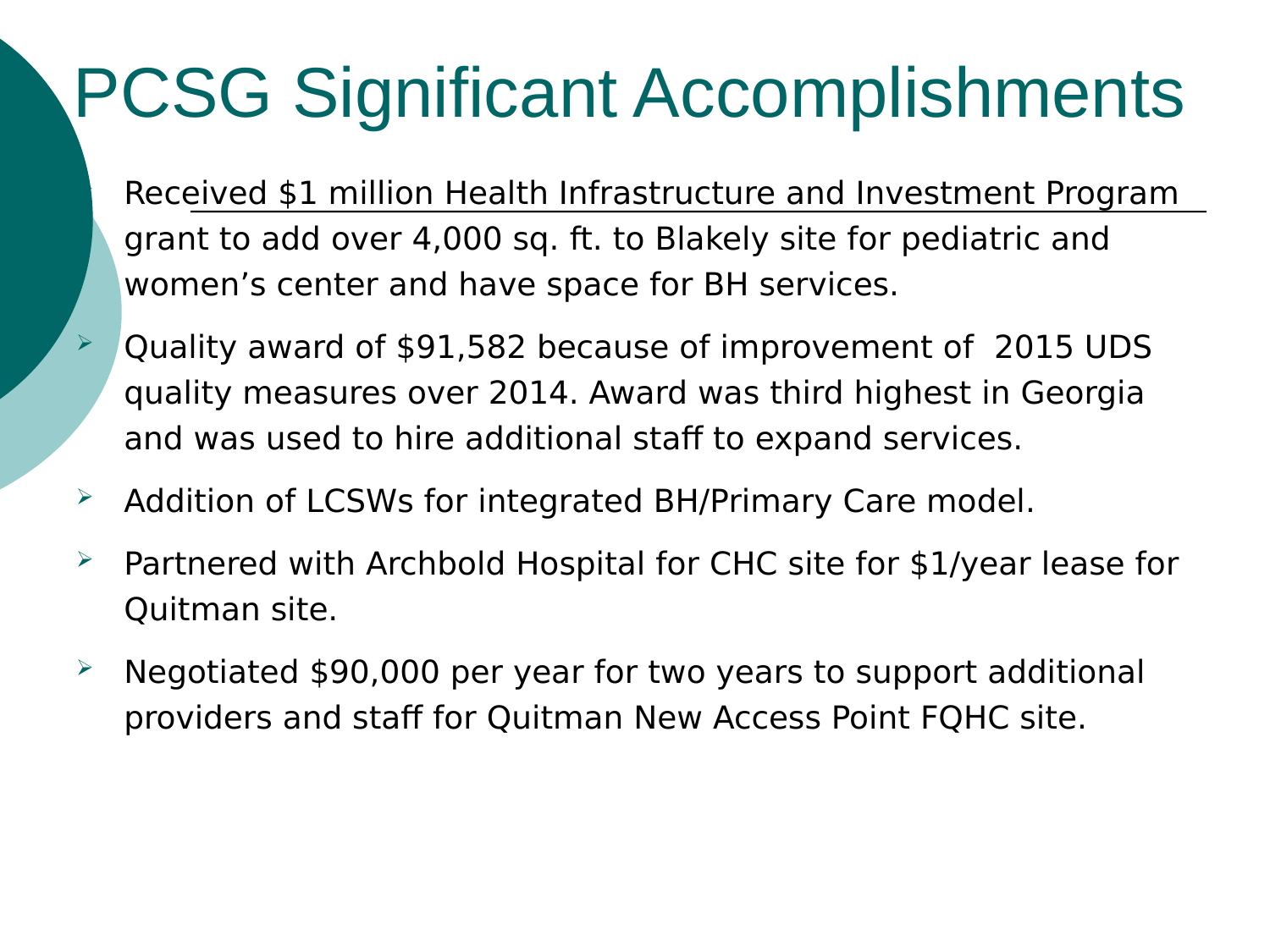

# PCSG Significant Accomplishments
Received $1 million Health Infrastructure and Investment Program grant to add over 4,000 sq. ft. to Blakely site for pediatric and women’s center and have space for BH services.
Quality award of $91,582 because of improvement of  2015 UDS quality measures over 2014. Award was third highest in Georgia and was used to hire additional staff to expand services.
Addition of LCSWs for integrated BH/Primary Care model.
Partnered with Archbold Hospital for CHC site for $1/year lease for Quitman site.
Negotiated $90,000 per year for two years to support additional providers and staff for Quitman New Access Point FQHC site.